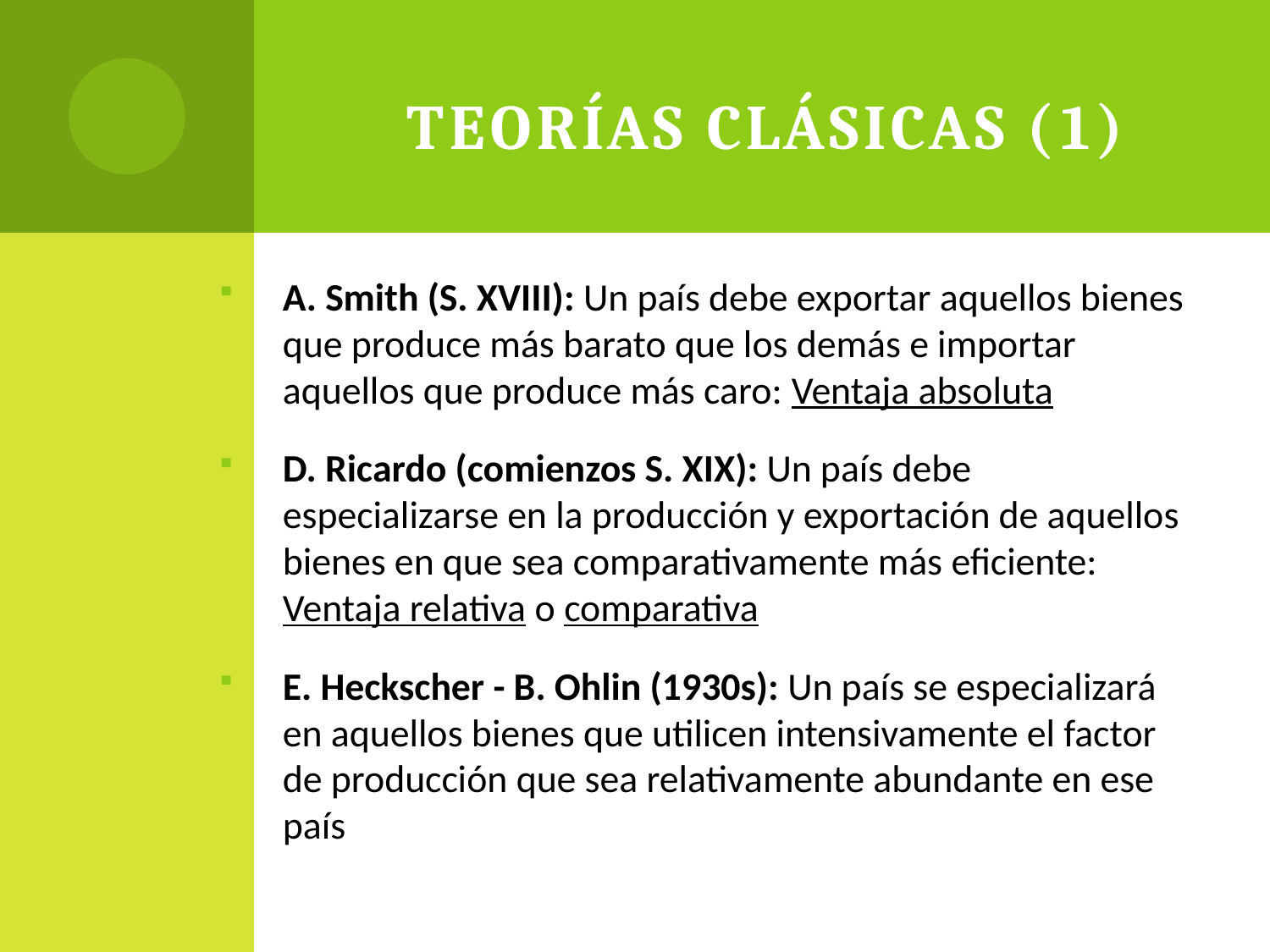

# Teorías clásicas (1)
A. Smith (S. XVIII): Un país debe exportar aquellos bienes que produce más barato que los demás e importar aquellos que produce más caro: Ventaja absoluta
D. Ricardo (comienzos S. XIX): Un país debe especializarse en la producción y exportación de aquellos bienes en que sea comparativamente más eficiente: Ventaja relativa o comparativa
E. Heckscher - B. Ohlin (1930s): Un país se especializará en aquellos bienes que utilicen intensivamente el factor de producción que sea relativamente abundante en ese país